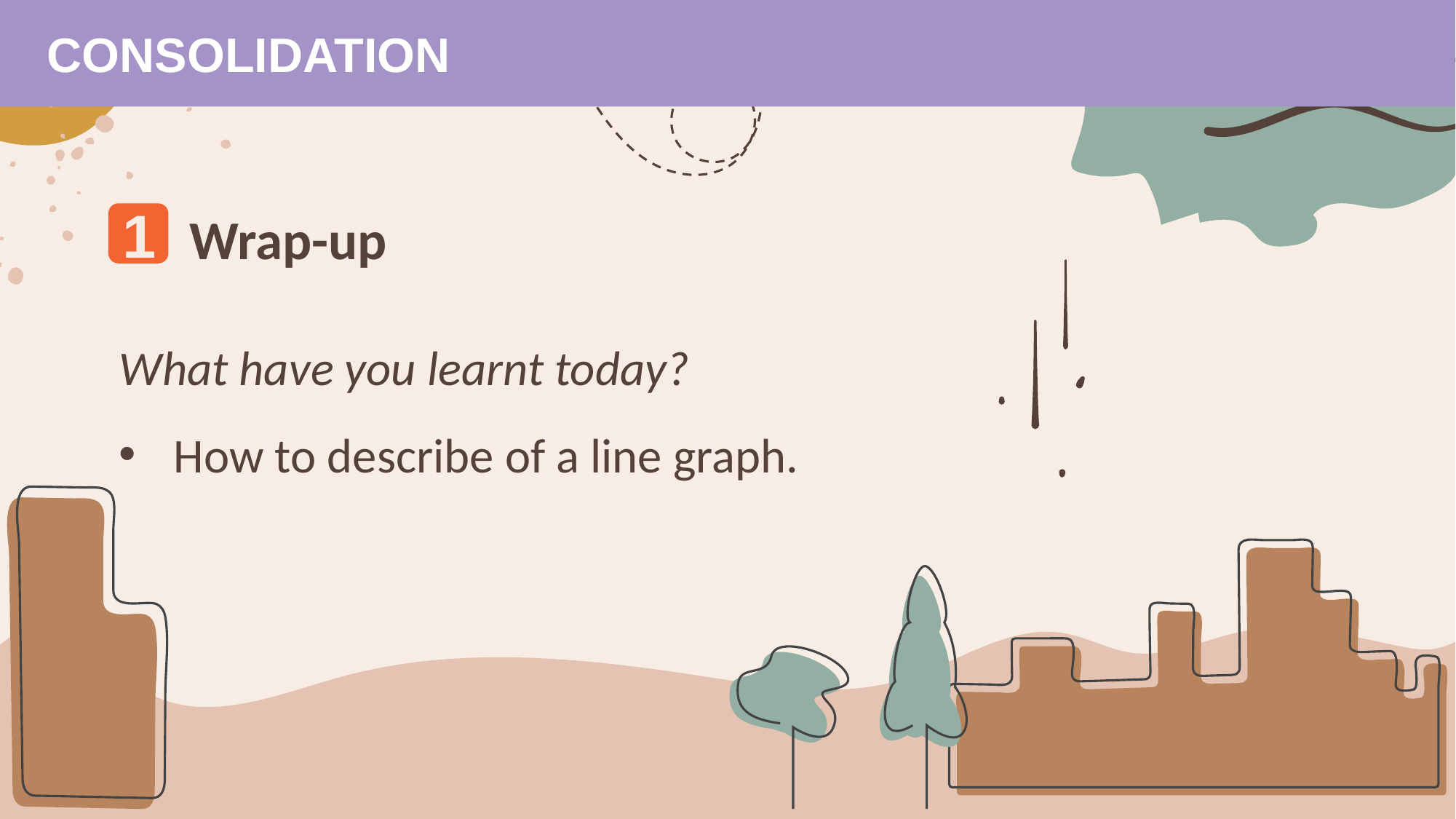

CONSOLIDATION
1
Wrap-up

What have you learnt today?
How to describe of a line graph.